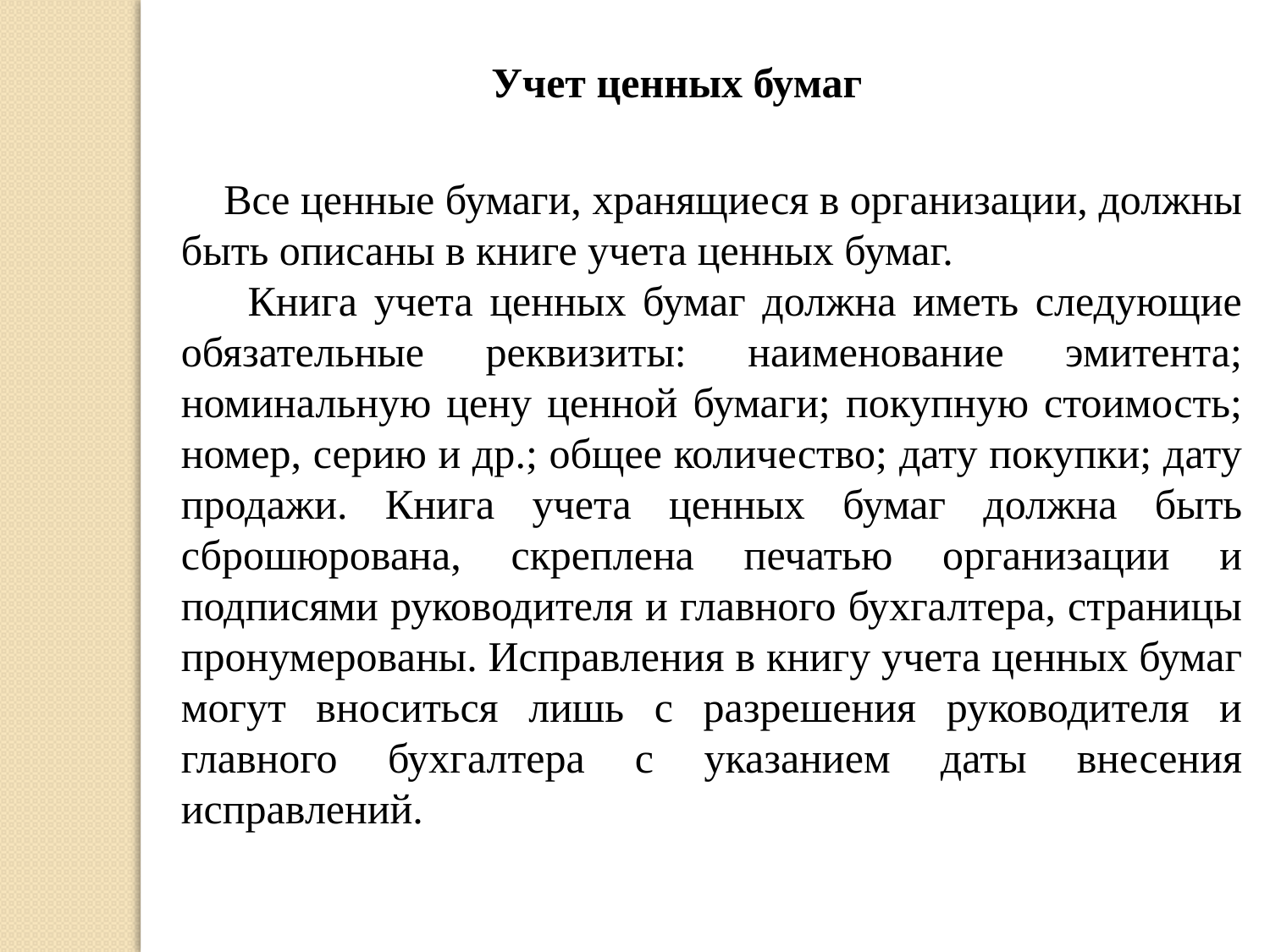

Учет ценных бумаг
    Все ценные бумаги, хранящиеся в организации, должны быть описаны в книге учета ценных бумаг.
    Книга учета ценных бумаг должна иметь следующие обязательные реквизиты: наименование эмитента; номинальную цену ценной бумаги; покупную стоимость; номер, серию и др.; общее количество; дату покупки; дату продажи. Книга учета ценных бумаг должна быть сброшюрована, скреплена печатью организации и подписями руководителя и главного бухгалтера, страницы пронумерованы. Исправления в книгу учета ценных бумаг могут вноситься лишь с разрешения руководителя и главного бухгалтера с указанием даты внесения исправлений.